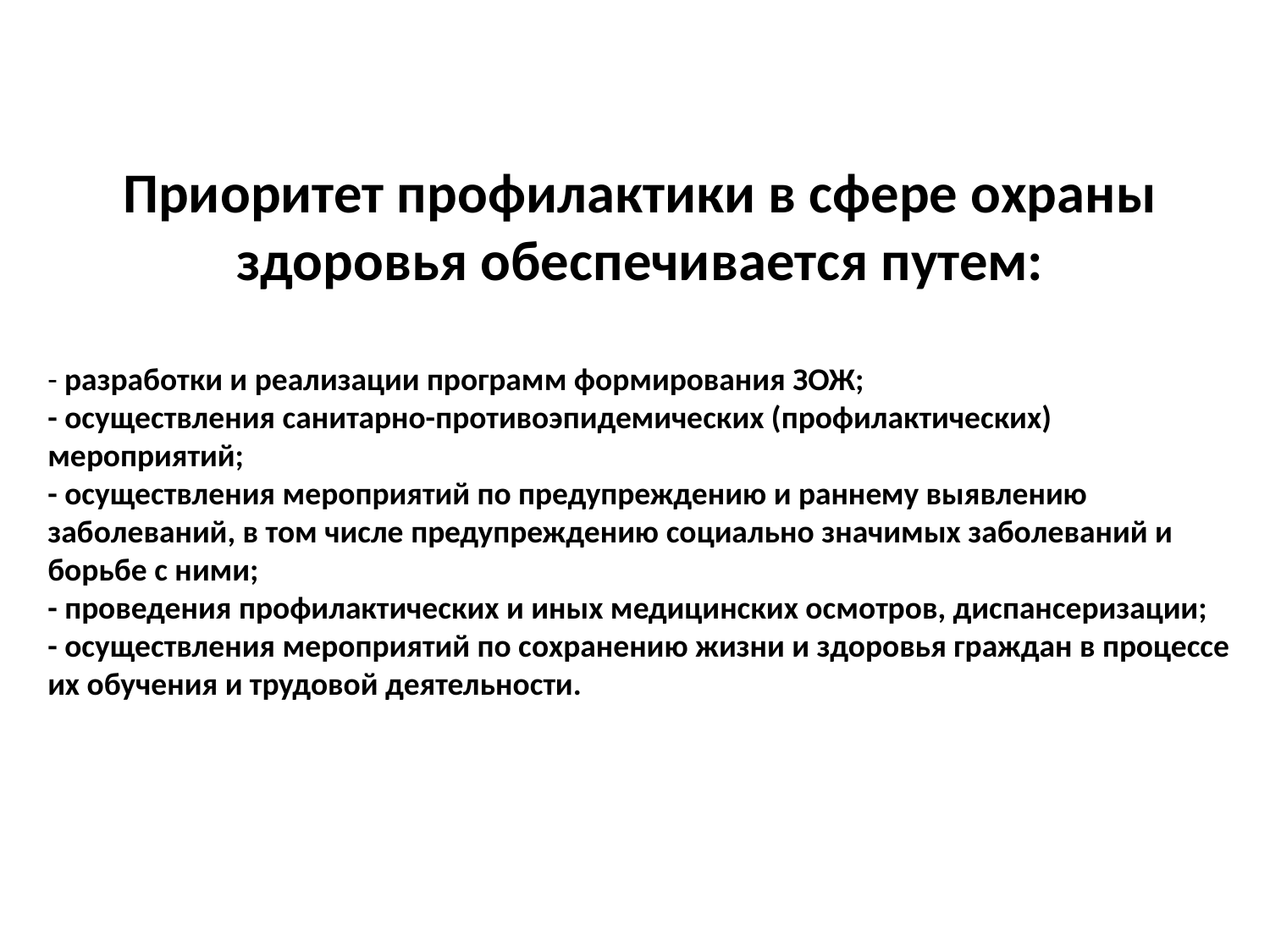

Приоритет профилактики в сфере охраны здоровья обеспечивается путем:

- разработки и реализации программ формирования ЗОЖ;
- осуществления санитарно-противоэпидемических (профилактических) мероприятий;
- осуществления мероприятий по предупреждению и раннему выявлению заболеваний, в том числе предупреждению социально значимых заболеваний и борьбе с ними;
- проведения профилактических и иных медицинских осмотров, диспансеризации;
- осуществления мероприятий по сохранению жизни и здоровья граждан в процессе их обучения и трудовой деятельности.